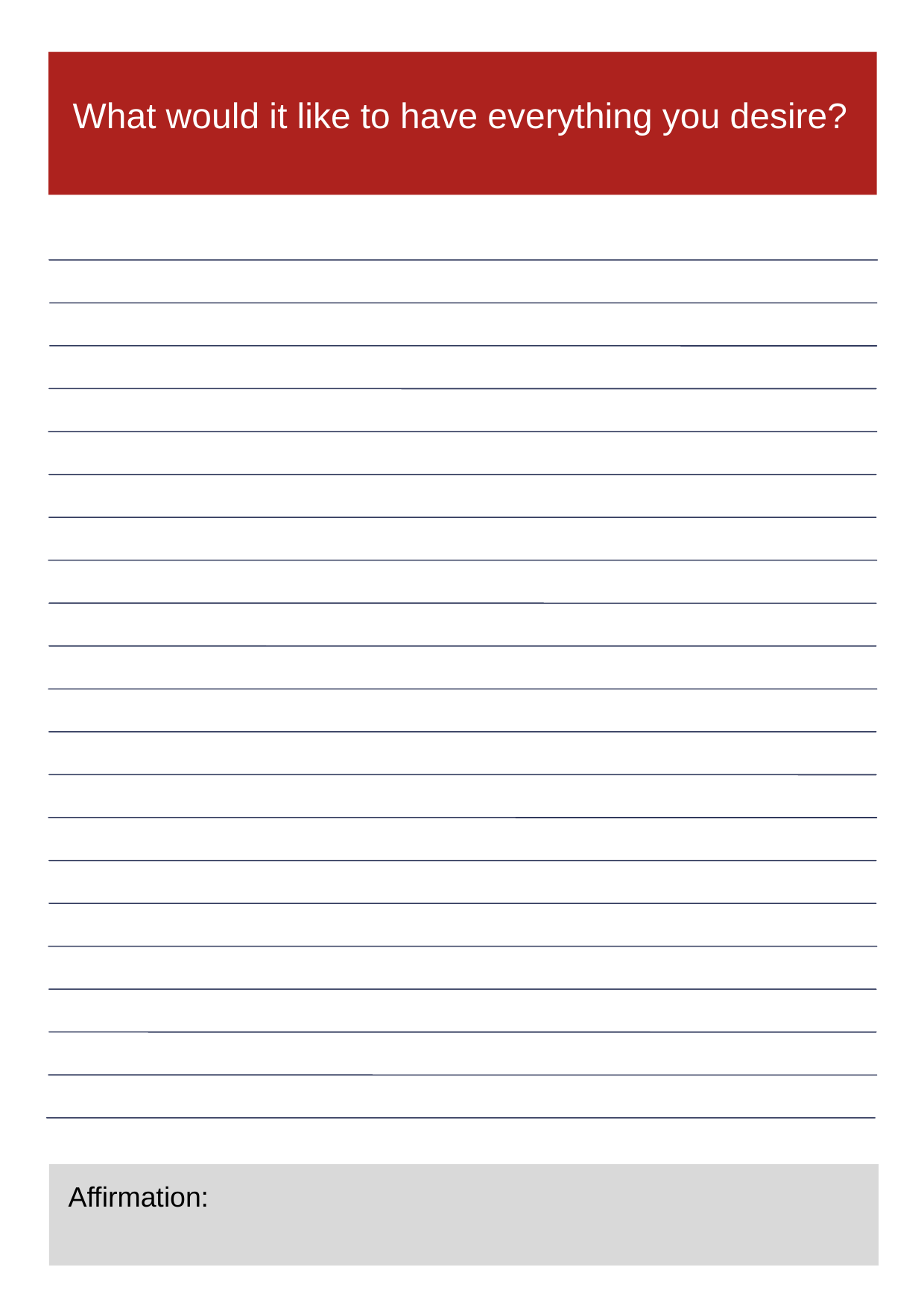

What would it like to have everything you desire?

Affirmation: